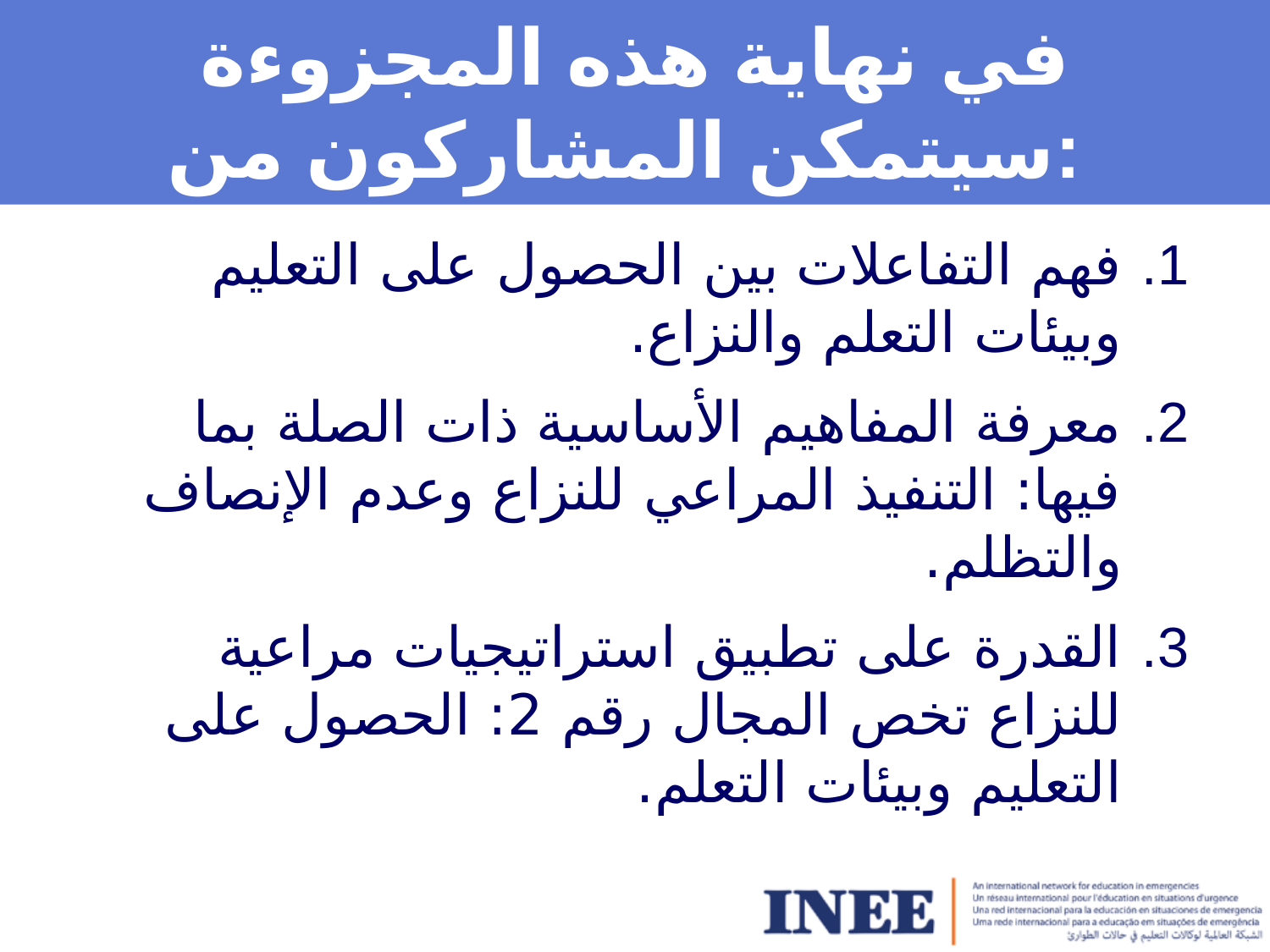

# في نهاية هذه المجزوءة سيتمكن المشاركون من:
فهم التفاعلات بين الحصول على التعليم وبيئات التعلم والنزاع.
معرفة المفاهيم الأساسية ذات الصلة بما فيها: التنفيذ المراعي للنزاع وعدم الإنصاف والتظلم.
القدرة على تطبيق استراتيجيات مراعية للنزاع تخص المجال رقم 2: الحصول على التعليم وبيئات التعلم.